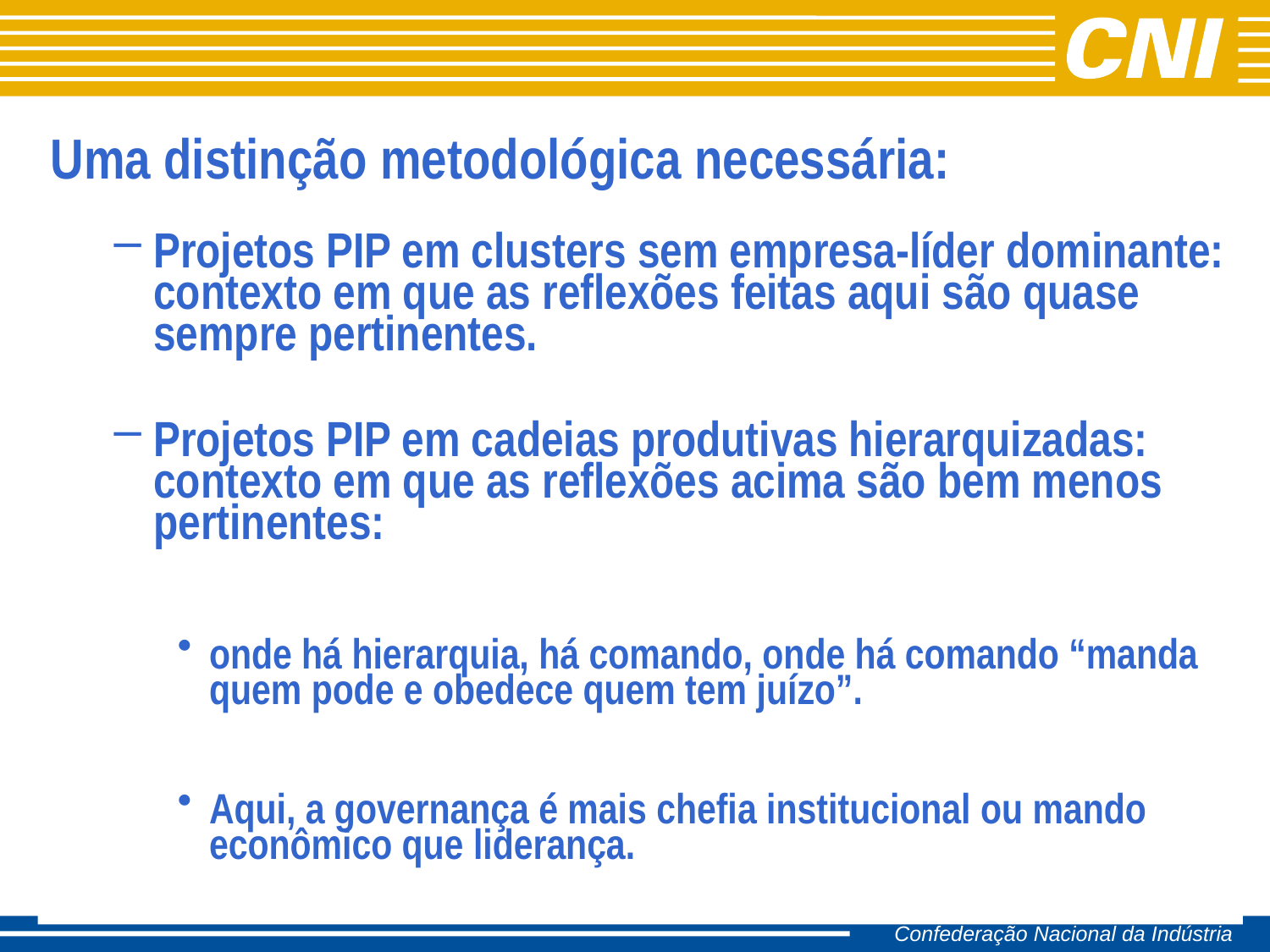

Uma distinção metodológica necessária:

Projetos PIP em clusters sem empresa-líder dominante: contexto em que as reflexões feitas aqui são quase sempre pertinentes.

Projetos PIP em cadeias produtivas hierarquizadas: contexto em que as reflexões acima são bem menos pertinentes:

onde há hierarquia, há comando, onde há comando “manda quem pode e obedece quem tem juízo”.

Aqui, a governança é mais chefia institucional ou mando econômico que liderança.